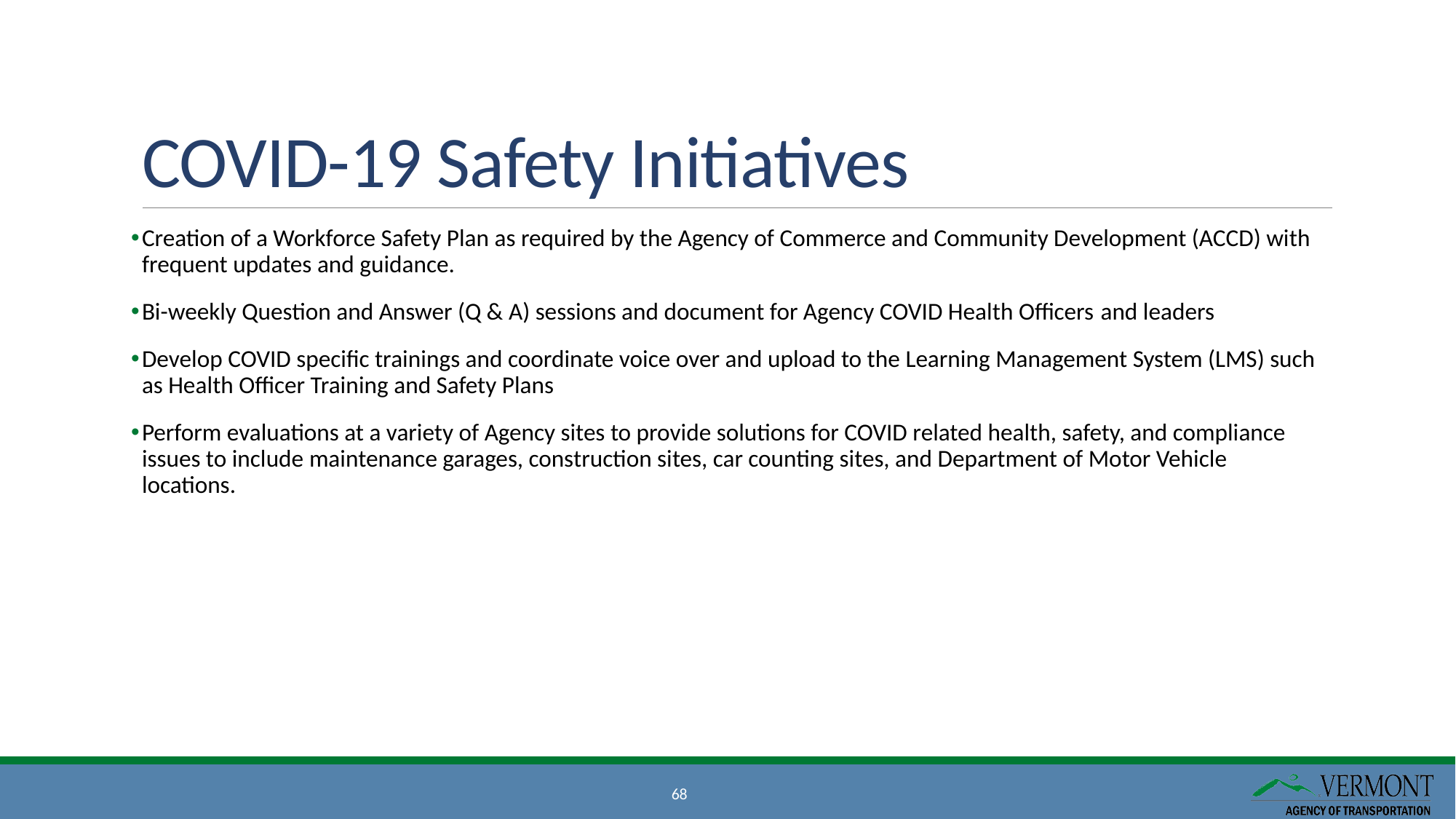

# COVID-19 Safety Initiatives
Creation of a Workforce Safety Plan as required by the Agency of Commerce and Community Development (ACCD) with frequent updates and guidance.
Bi-weekly Question and Answer (Q & A) sessions and document for Agency COVID Health Officers and leaders
Develop COVID specific trainings and coordinate voice over and upload to the Learning Management System (LMS) such as Health Officer Training and Safety Plans
Perform evaluations at a variety of Agency sites to provide solutions for COVID related health, safety, and compliance issues to include maintenance garages, construction sites, car counting sites, and Department of Motor Vehicle locations.
68